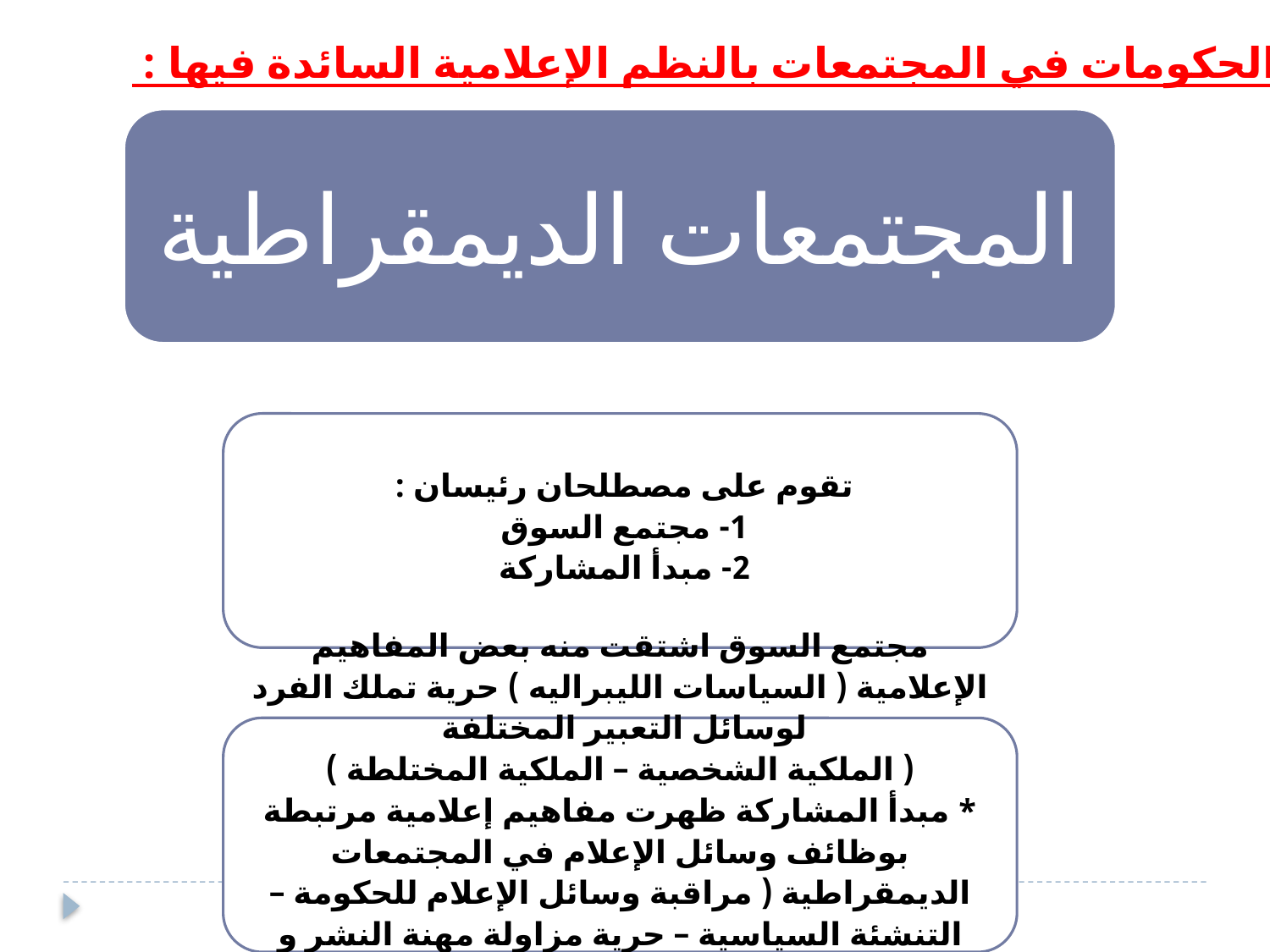

علاقة الحكومات في المجتمعات بالنظم الإعلامية السائدة فيها :
المجتمعات الديمقراطية
تقوم على مصطلحان رئيسان :
1- مجتمع السوق
2- مبدأ المشاركة
( الملكية الشخصية – الملكية المختلطة )